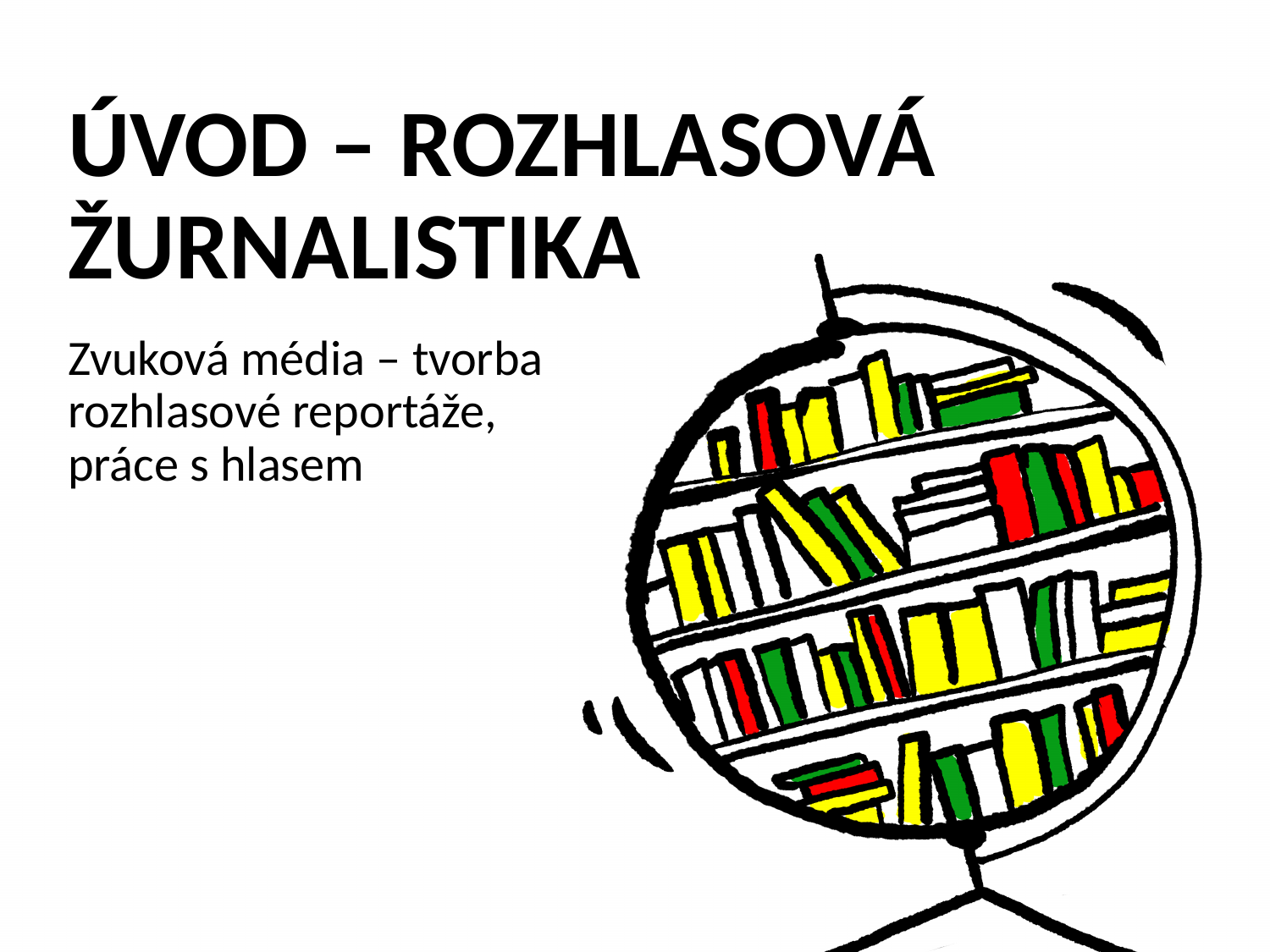

# ÚVOD – ROZHLASOVÁ ŽURNALISTIKA
Zvuková média – tvorba rozhlasové reportáže,
práce s hlasem